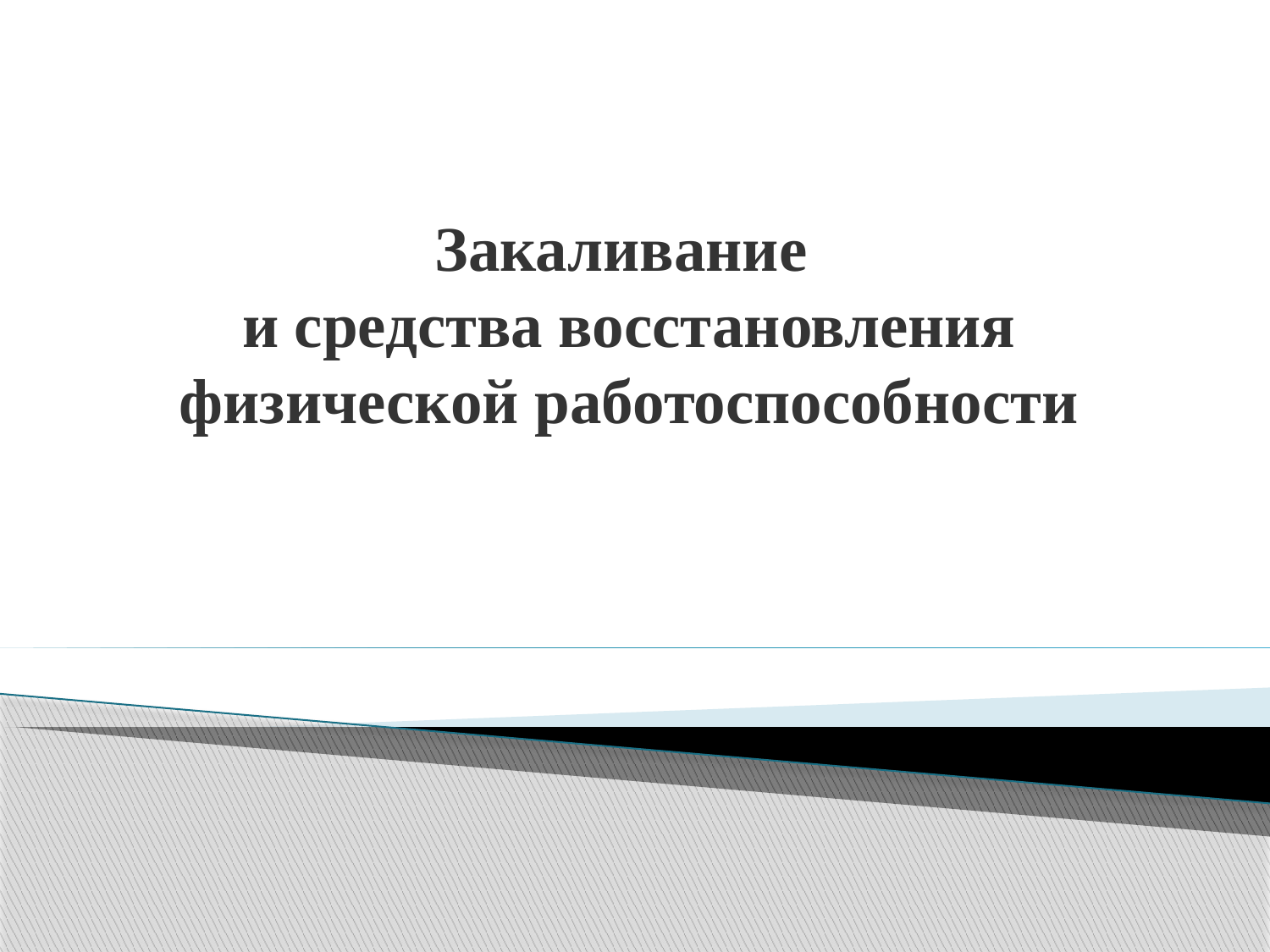

# Закаливание и средства восстановления физической работоспособности